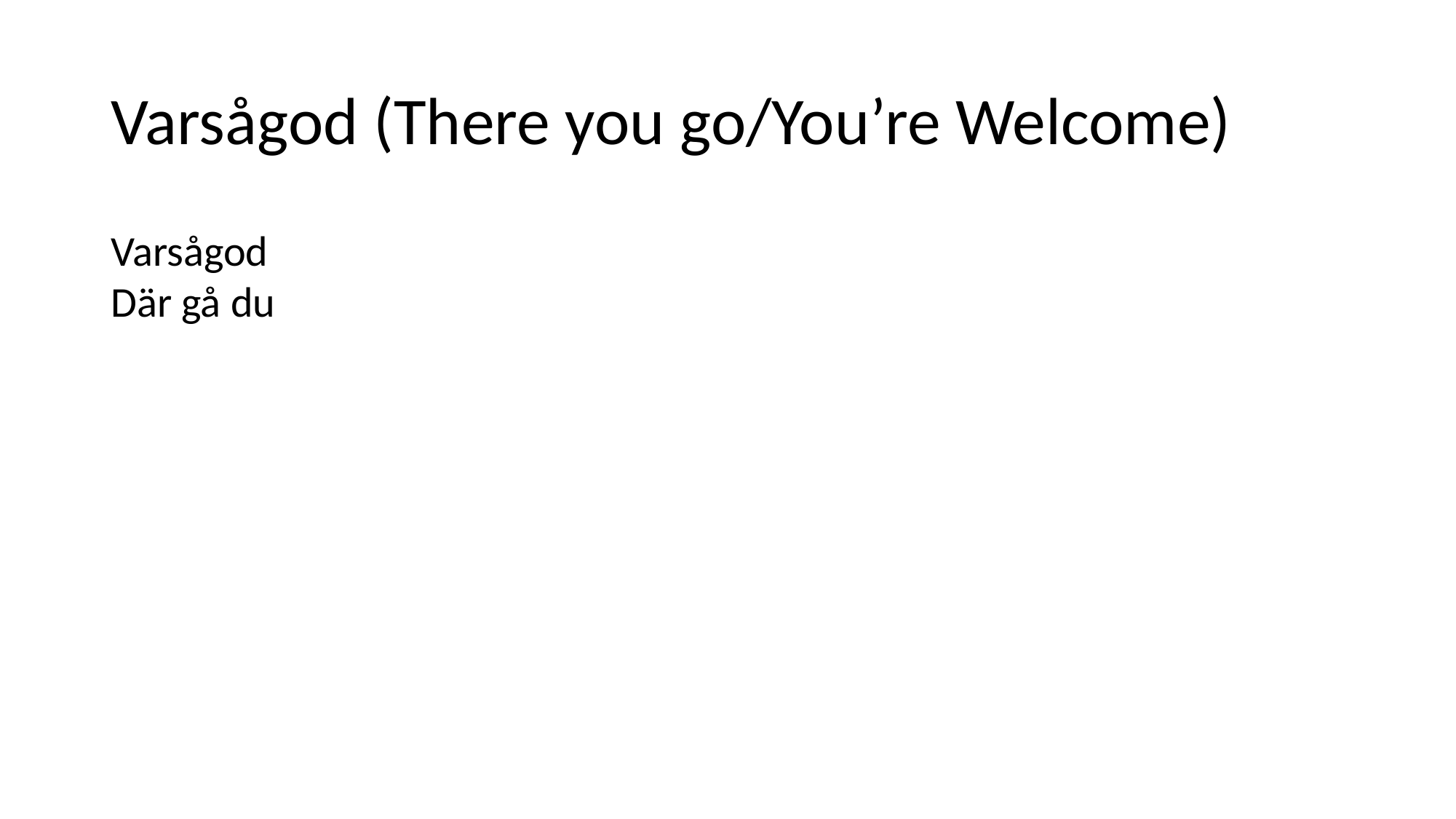

# Varsågod (There you go/You’re Welcome)
Varsågod
Där gå du